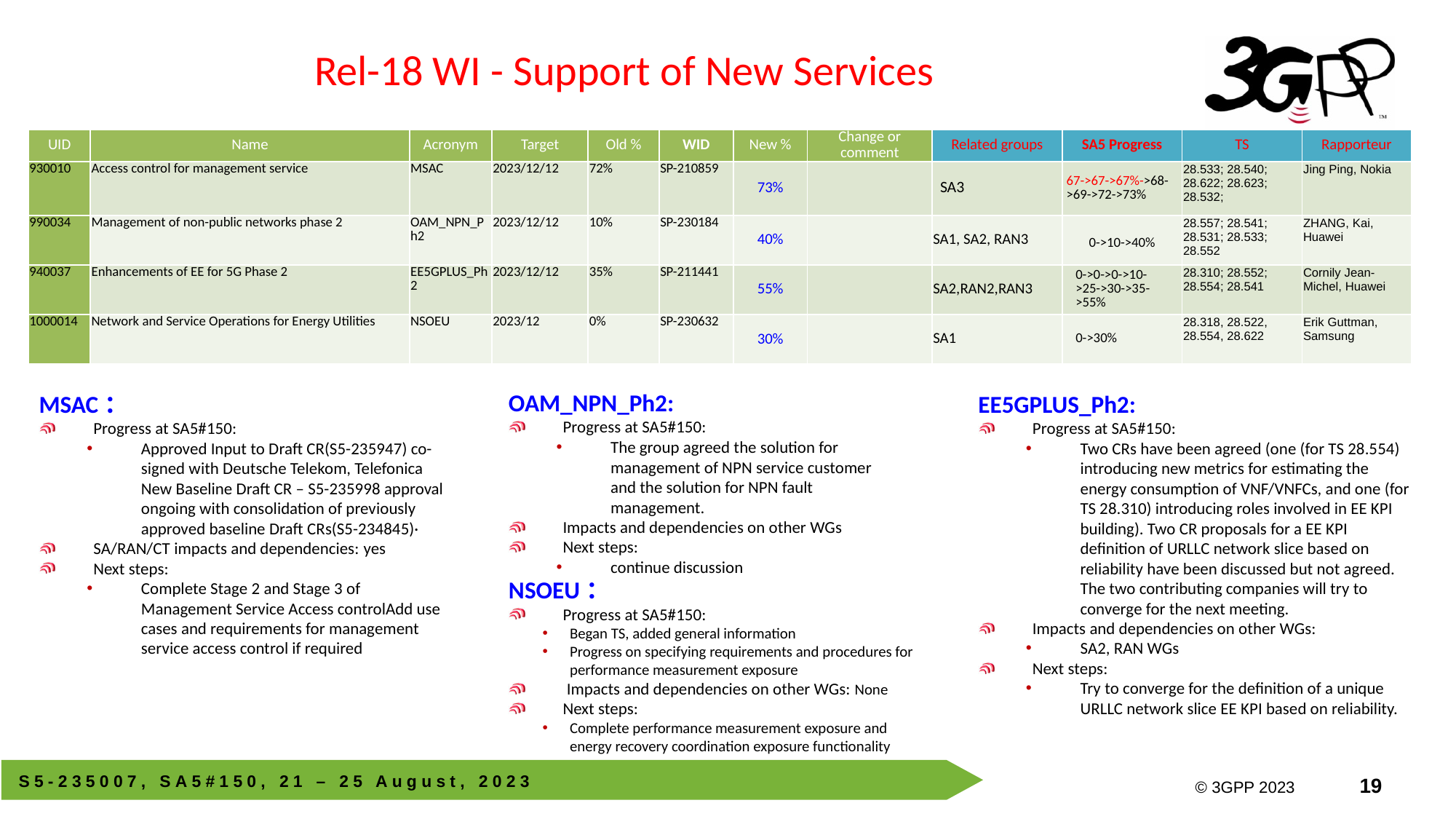

# Rel-18 WI - Support of New Services
| UID | Name | Acronym | Target | Old % | WID | New % | Change or comment | Related groups | SA5 Progress | TS | Rapporteur |
| --- | --- | --- | --- | --- | --- | --- | --- | --- | --- | --- | --- |
| 930010 | Access control for management service | MSAC | 2023/12/12 | 72% | SP-210859 | 73% |  | SA3 | 67->67->67%->68->69->72->73% | 28.533; 28.540; 28.622; 28.623; 28.532; | Jing Ping, Nokia |
| 990034 | Management of non-public networks phase 2 | OAM\_NPN\_Ph2 | 2023/12/12 | 10% | SP-230184 | 40% |  | SA1, SA2, RAN3 | 0->10->40% | 28.557; 28.541; 28.531; 28.533; 28.552 | ZHANG, Kai, Huawei |
| 940037 | Enhancements of EE for 5G Phase 2 | EE5GPLUS\_Ph2 | 2023/12/12 | 35% | SP-211441 | 55% |  | SA2,RAN2,RAN3 | 0->0->0->10->25->30->35->55% | 28.310; 28.552; 28.554; 28.541 | Cornily Jean-Michel, Huawei |
| 1000014 | Network and Service Operations for Energy Utilities | NSOEU | 2023/12 | 0% | SP-230632 | 30% |  | SA1 | 0->30% | 28.318, 28.522, 28.554, 28.622 | Erik Guttman, Samsung |
OAM_NPN_Ph2:
Progress at SA5#150:
The group agreed the solution for management of NPN service customer and the solution for NPN fault management.
Impacts and dependencies on other WGs
Next steps:
continue discussion
EE5GPLUS_Ph2:
Progress at SA5#150:
Two CRs have been agreed (one (for TS 28.554) introducing new metrics for estimating the energy consumption of VNF/VNFCs, and one (for TS 28.310) introducing roles involved in EE KPI building). Two CR proposals for a EE KPI definition of URLLC network slice based on reliability have been discussed but not agreed. The two contributing companies will try to converge for the next meeting.
Impacts and dependencies on other WGs:
SA2, RAN WGs
Next steps:
Try to converge for the definition of a unique URLLC network slice EE KPI based on reliability.

MSAC：
Progress at SA5#150:
Approved Input to Draft CR(S5-235947) co-signed with Deutsche Telekom, Telefonica New Baseline Draft CR – S5-235998 approval ongoing with consolidation of previously approved baseline Draft CRs(S5-234845)·
SA/RAN/CT impacts and dependencies: yes
Next steps:
Complete Stage 2 and Stage 3 of Management Service Access controlAdd use cases and requirements for management service access control if required
NSOEU：
Progress at SA5#150:
Began TS, added general information
Progress on specifying requirements and procedures for performance measurement exposure
 Impacts and dependencies on other WGs: None
Next steps:
Complete performance measurement exposure and energy recovery coordination exposure functionality